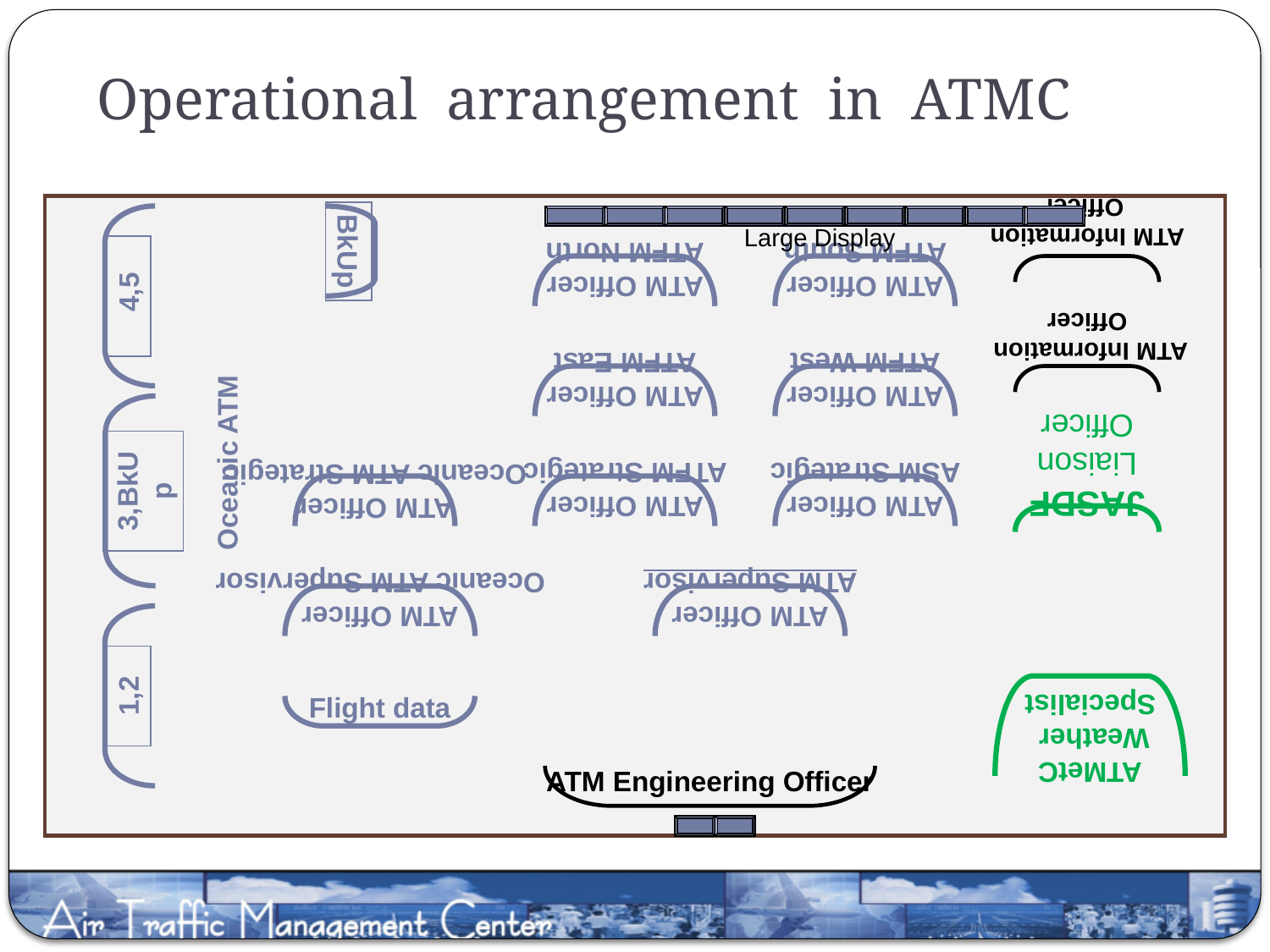

# Operational  arrangement  in  ATMC

ATM Officer
ATFM North

ATM Officer
ATFM South

ATM Information
 Officer

BkUp

 4,5

Large Display

ATM Officer
ATFM East

ATM Officer
ATFM West

ATM Information
Officer

3,BkUp

ATM Officer
ATFM Strategic

ATM Officer
ASM Strategic

ATM Officer
Oceanic ATM Strategic
Oceanic ATM

JASDF
Liaison
Officer

ATM Officer
Oceanic ATM Supervisor

ATM Officer
ATM Supervisor

1,2
Flight data
ATM Engineering Officer
ATMetC
Weather
Specialist